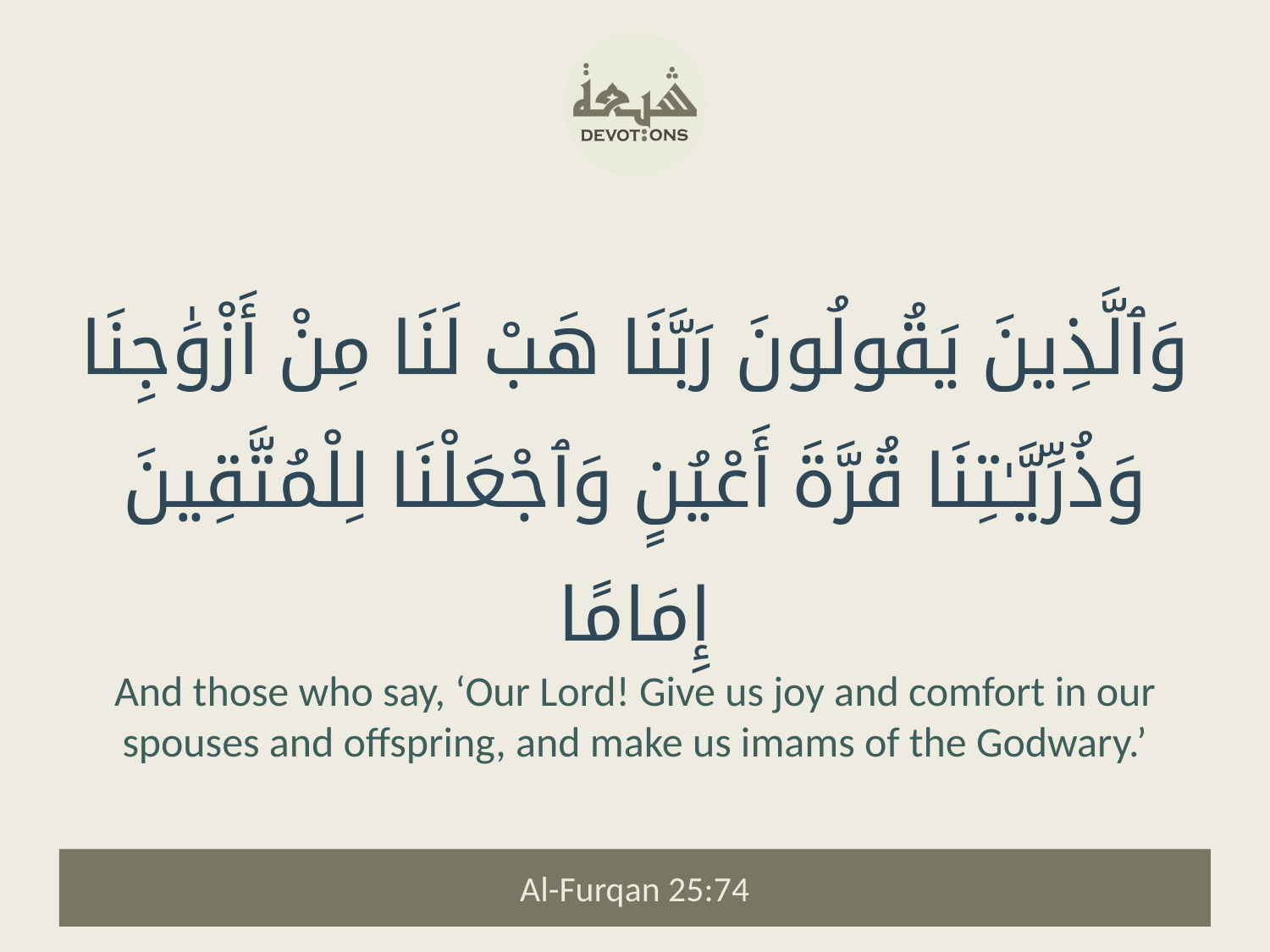

وَٱلَّذِينَ يَقُولُونَ رَبَّنَا هَبْ لَنَا مِنْ أَزْوَٰجِنَا وَذُرِّيَّـٰتِنَا قُرَّةَ أَعْيُنٍ وَٱجْعَلْنَا لِلْمُتَّقِينَ إِمَامًا
And those who say, ‘Our Lord! Give us joy and comfort in our spouses and offspring, and make us imams of the Godwary.’
Al-Furqan 25:74